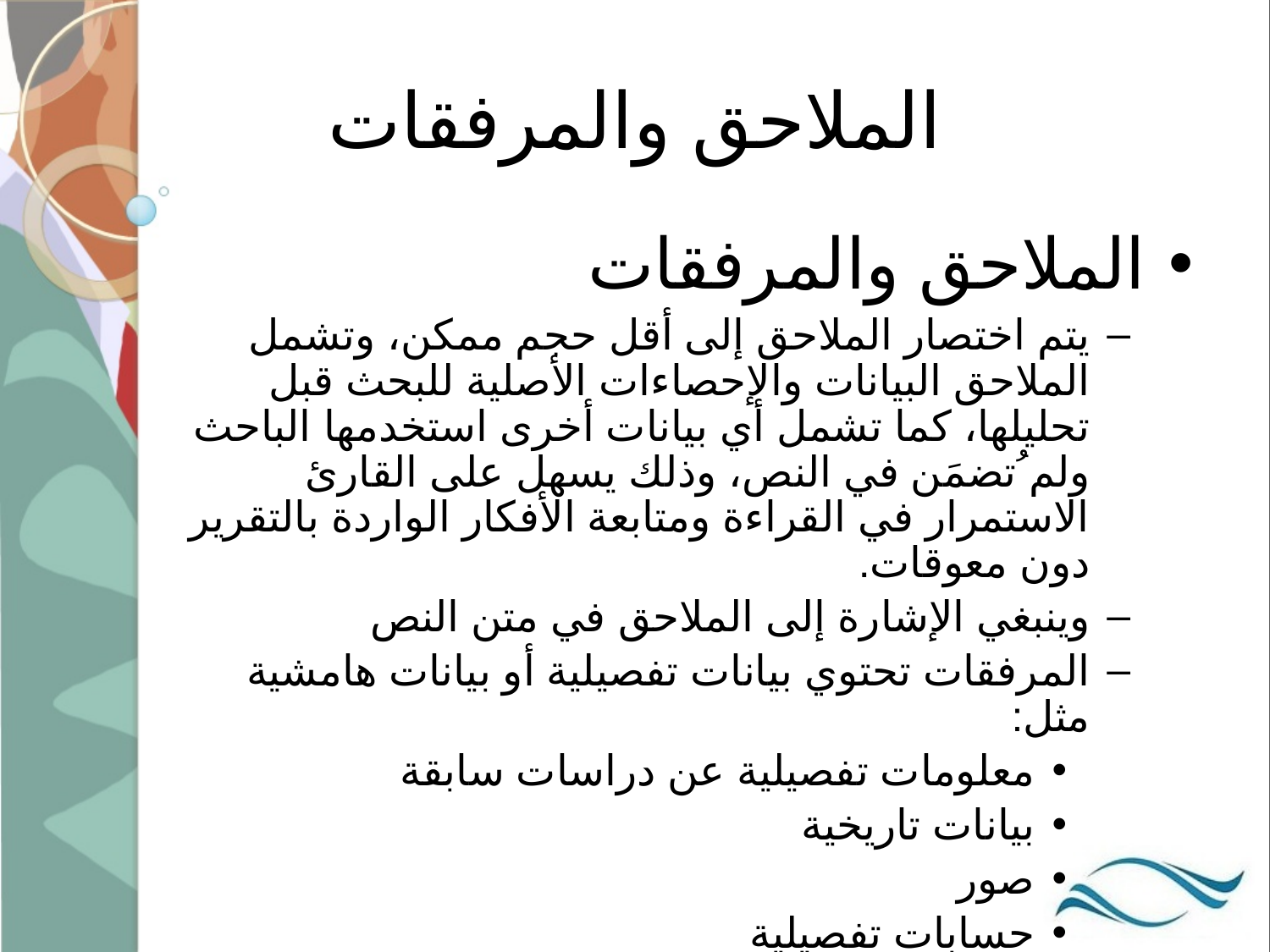

# الملاحق والمرفقات
الملاحق والمرفقات
يتم اختصار الملاحق إلى أقل حجم ممكن، وتشمل الملاحق البيانات والإحصاءات الأصلية للبحث قبل تحليلها، كما تشمل أي بيانات أخرى استخدمها الباحث ولم ُتضمَن في النص، وذلك يسهل على القارئ الاستمرار في القراءة ومتابعة الأفكار الواردة بالتقرير دون معوقات.
وينبغي الإشارة إلى الملاحق في متن النص
المرفقات تحتوي بيانات تفصيلية أو بيانات هامشية مثل:
معلومات تفصيلية عن دراسات سابقة
بيانات تاريخية
صور
حسابات تفصيلية